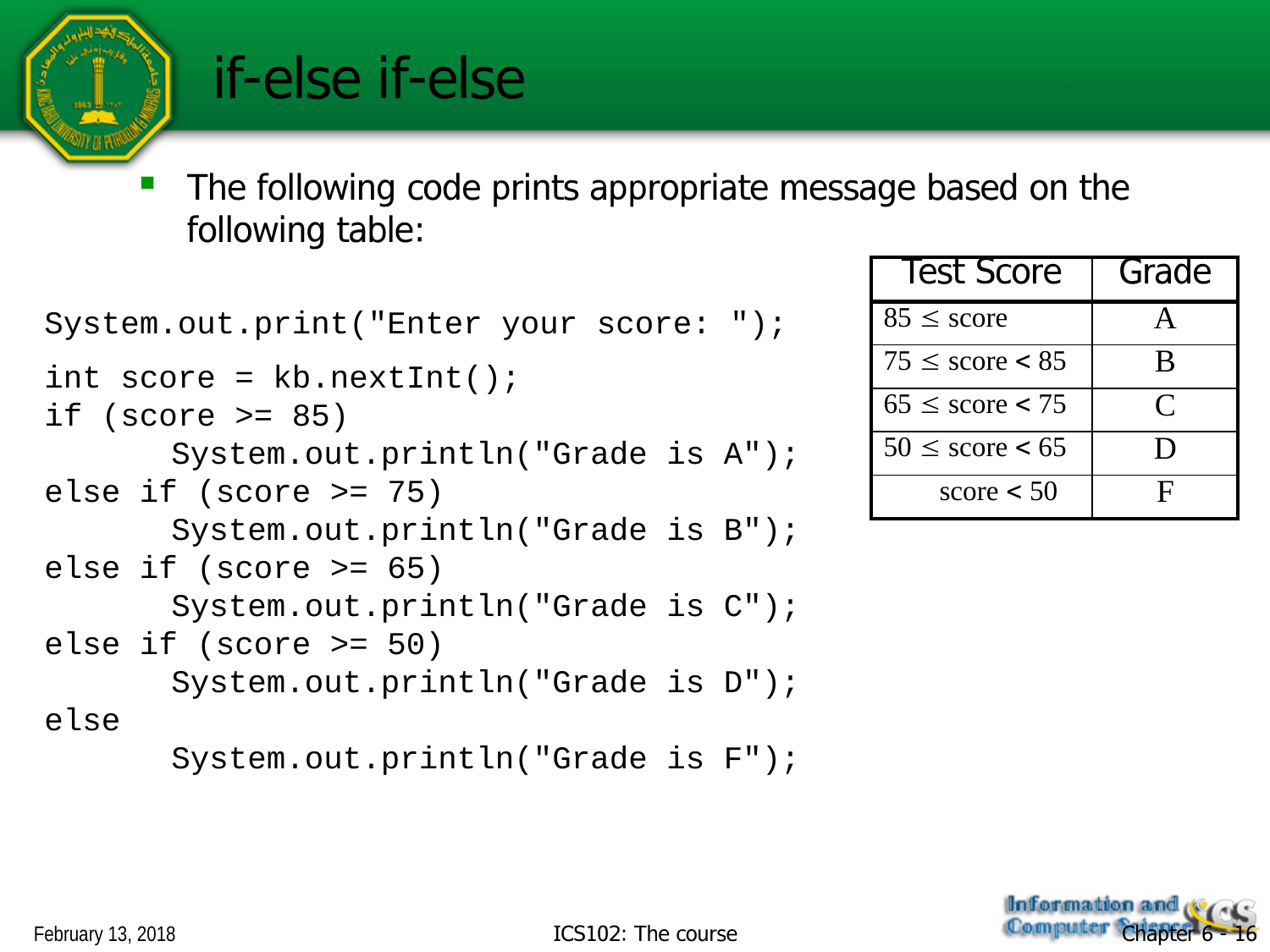

if-else if-else
The following code prints appropriate message based on the following table:

| Test Score | Grade |
| --- | --- |
| 85 ≤ score | A |
| 75 ≤ score < 85 | B |
| 65 ≤ score < 75 | C |
| 50 ≤ score < 65 | D |
| score < 50 | F |
System.out.print("Enter your score: ");
int score = kb.nextInt();
if (score >= 85)
	System.out.println("Grade is A");
else if (score >= 75)
	System.out.println("Grade is B");
else if (score >= 65)
	System.out.println("Grade is C");
else if (score >= 50)
	System.out.println("Grade is D");
else
	System.out.println("Grade is F");
February 13, 2018
ICS102: The course
Chapter 6 - 16